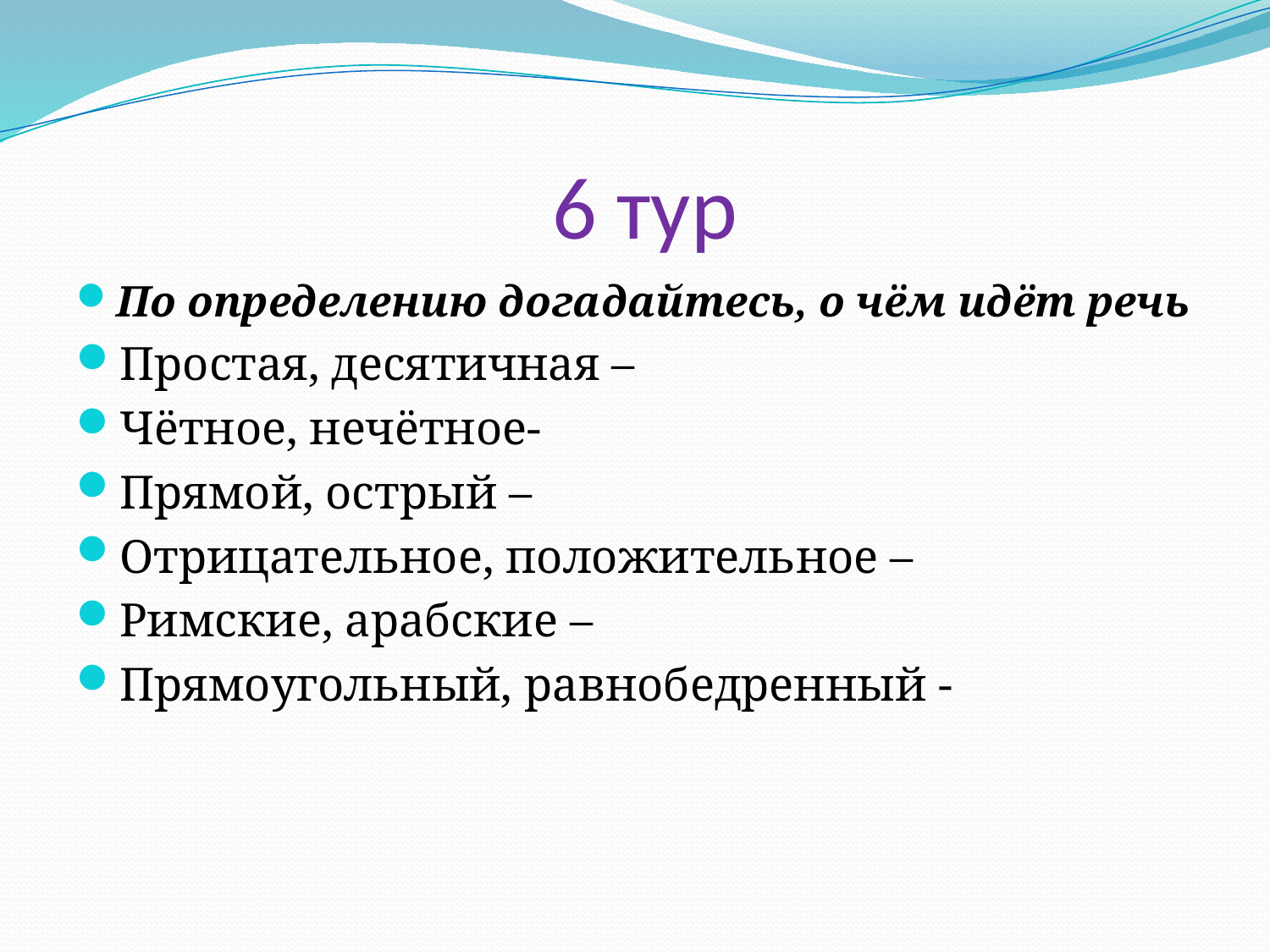

# 6 тур
По определению догадайтесь, о чём идёт речь
Простая, десятичная –
Чётное, нечётное-
Прямой, острый –
Отрицательное, положительное –
Римские, арабские –
Прямоугольный, равнобедренный -